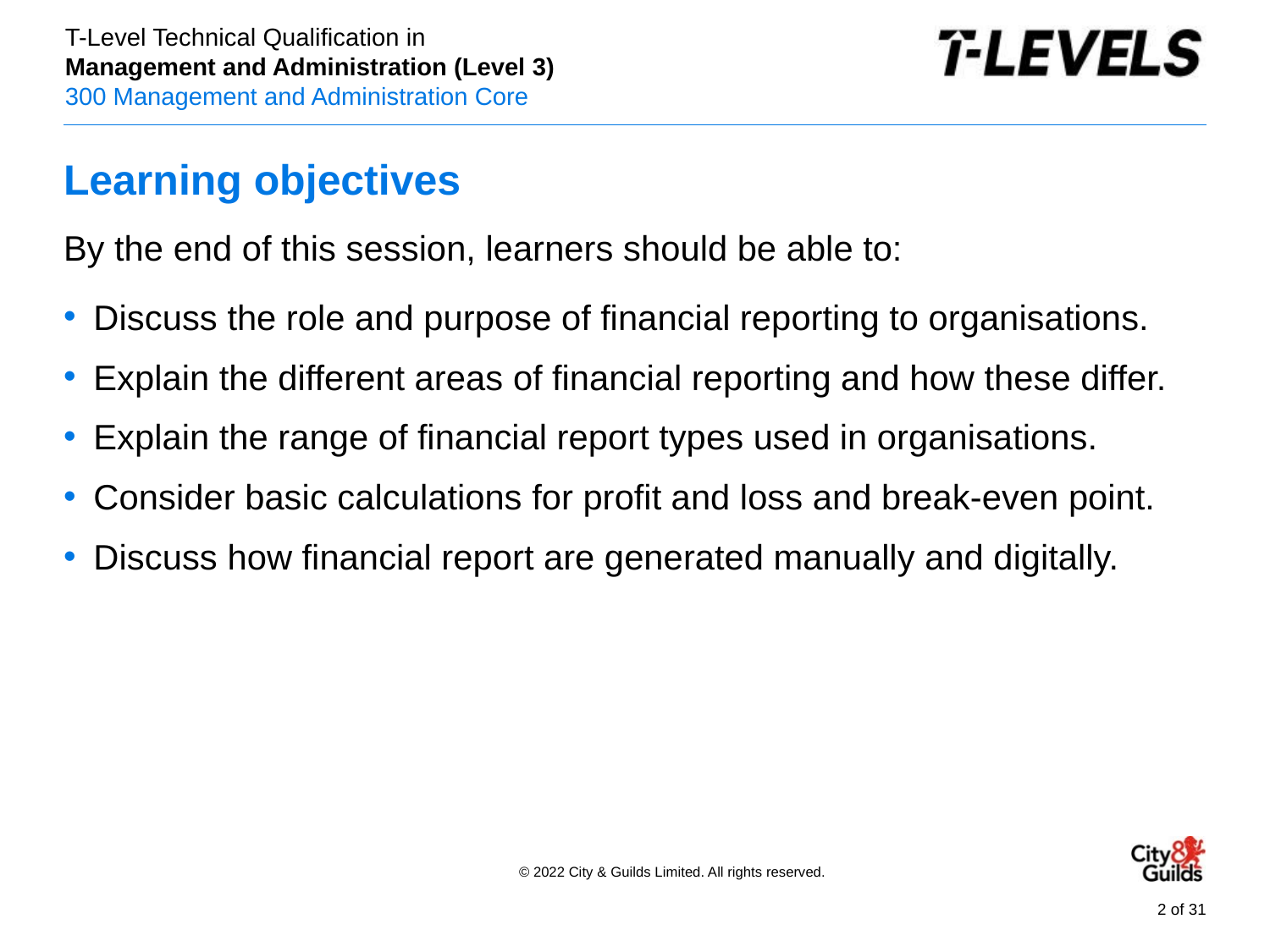

# Learning objectives
By the end of this session, learners should be able to:
Discuss the role and purpose of financial reporting to organisations.
Explain the different areas of financial reporting and how these differ.
Explain the range of financial report types used in organisations.
Consider basic calculations for profit and loss and break-even point.
Discuss how financial report are generated manually and digitally.